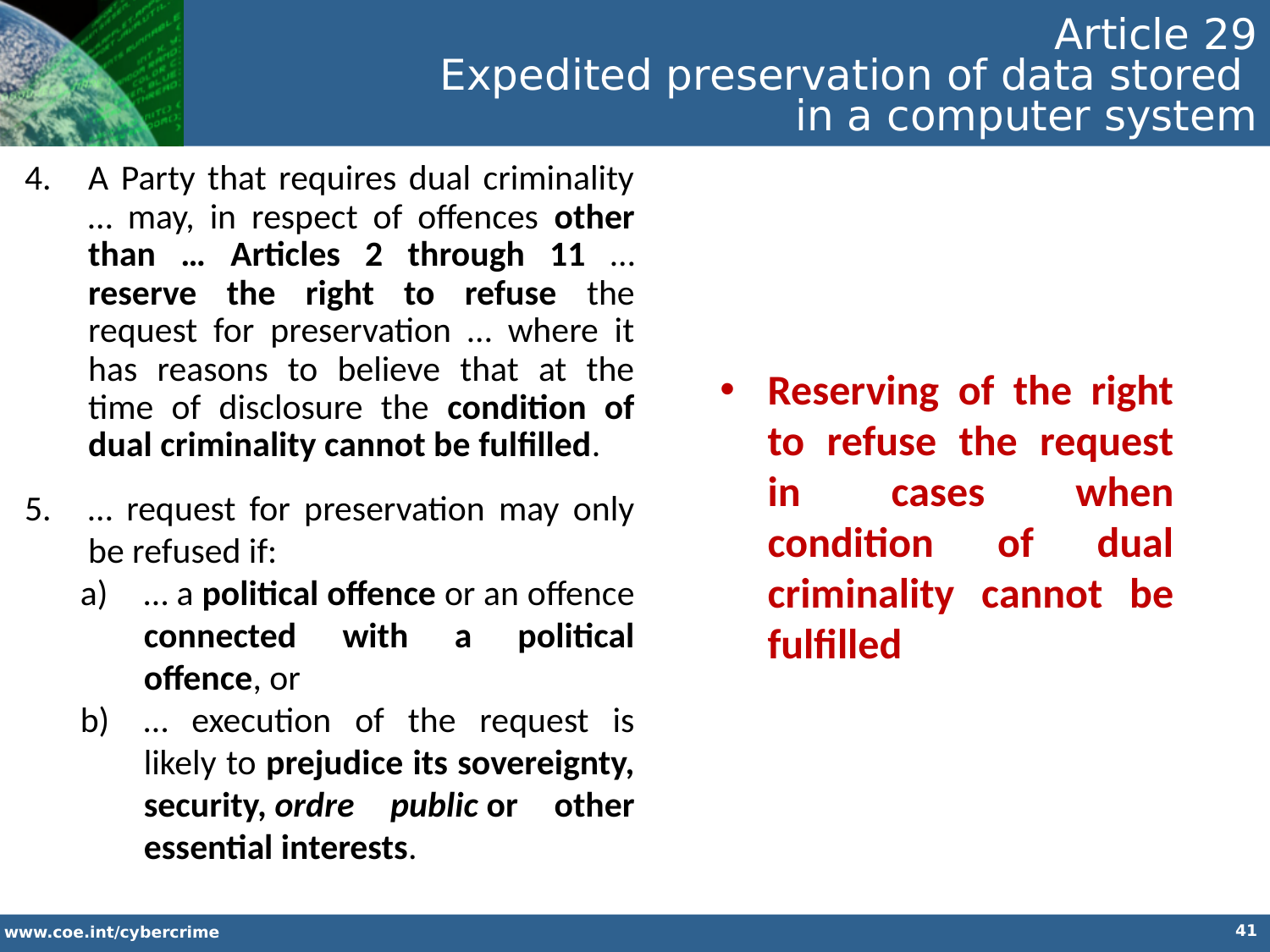

Article 29
Expedited preservation of data stored
in a computer system
A Party that requires dual criminality … may, in respect of offences other than … Articles 2 through 11 … reserve the right to refuse the request for preservation … where it has reasons to believe that at the time of disclosure the condition of dual criminality cannot be fulfilled.
… request for preservation may only be refused if:
… a political offence or an offence connected with a political offence, or
… execution of the request is likely to prejudice its sovereignty, security, ordre public or other essential interests.
Reserving of the right to refuse the request in cases when condition of dual criminality cannot be fulfilled
41